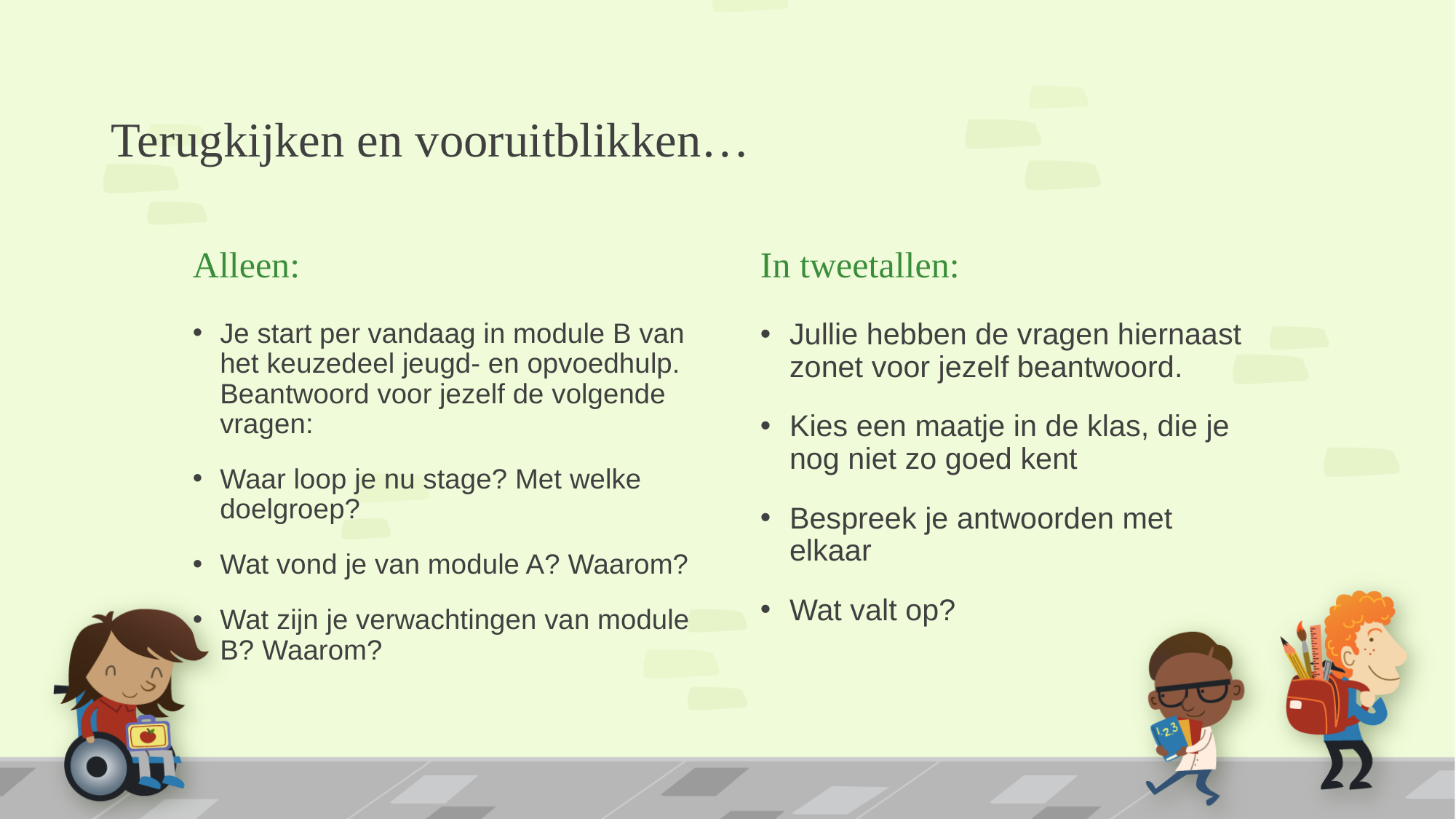

# Terugkijken en vooruitblikken…
Alleen:
In tweetallen:
Je start per vandaag in module B van het keuzedeel jeugd- en opvoedhulp. Beantwoord voor jezelf de volgende vragen:
Waar loop je nu stage? Met welke doelgroep?
Wat vond je van module A? Waarom?
Wat zijn je verwachtingen van module B? Waarom?
Jullie hebben de vragen hiernaast zonet voor jezelf beantwoord.
Kies een maatje in de klas, die je nog niet zo goed kent
Bespreek je antwoorden met elkaar
Wat valt op?